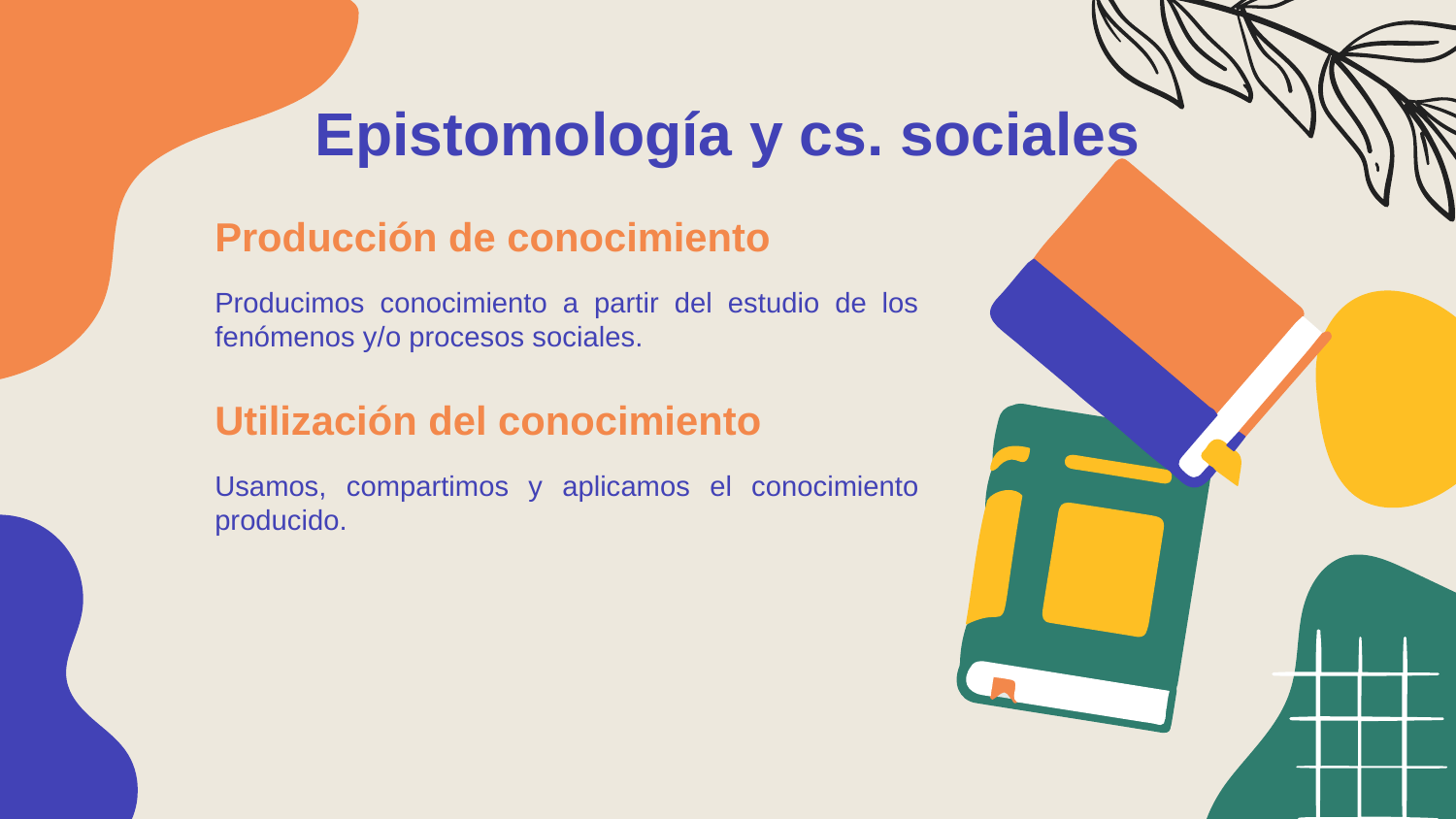

Epistomología y cs. sociales

# Producción de conocimiento
Producimos conocimiento a partir del estudio de los fenómenos y/o procesos sociales.
Utilización del conocimiento

Usamos, compartimos y aplicamos el conocimiento producido.